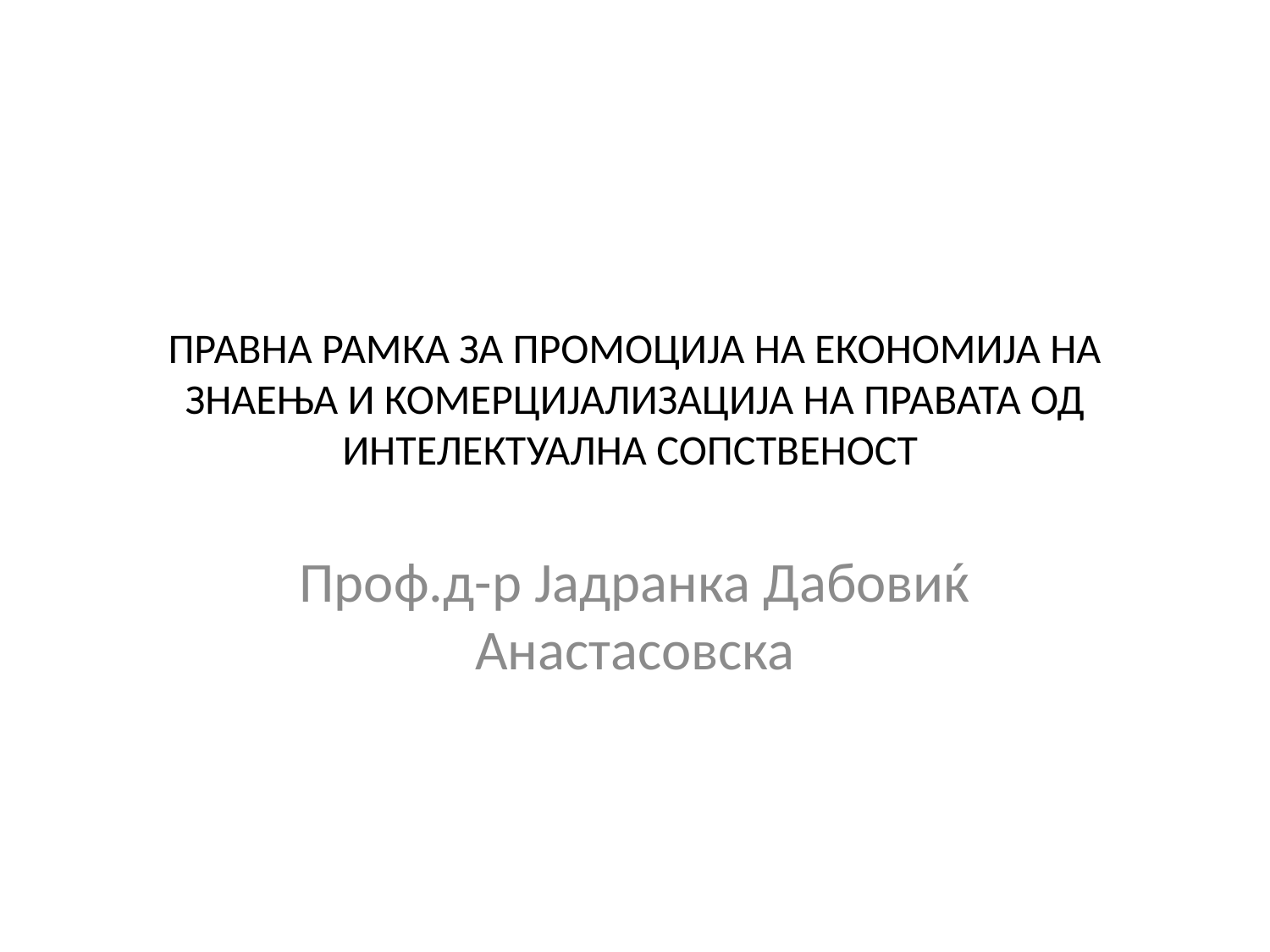

# ПРАВНА РАМКА ЗА ПРОМОЦИЈА НА ЕКОНОМИЈА НА ЗНАЕЊА И КОМЕРЦИЈАЛИЗАЦИЈА НА ПРАВАТА ОД ИНТЕЛЕКТУАЛНА СОПСТВЕНОСТ
Проф.д-р Јадранка Дабовиќ Анастасовска